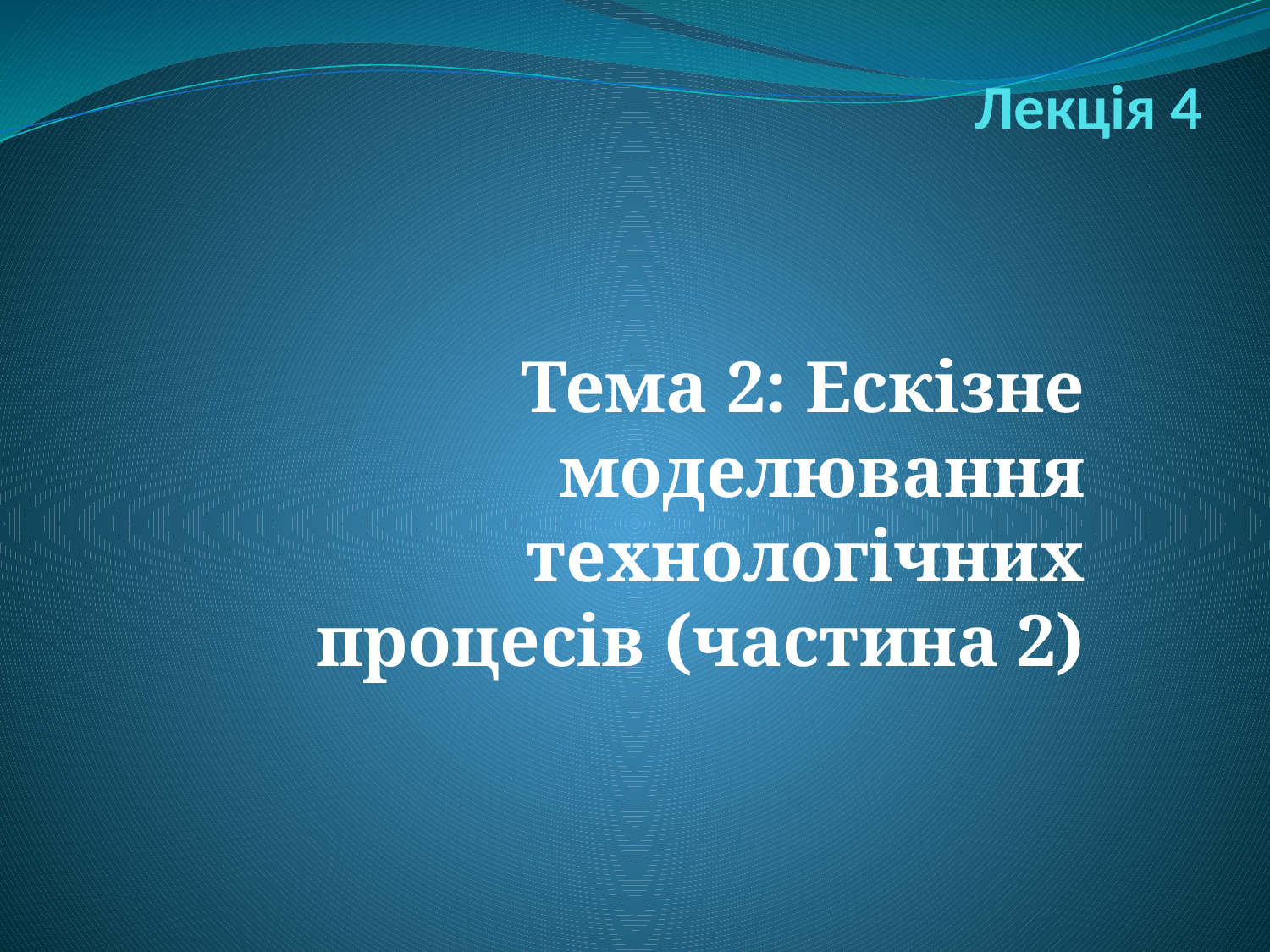

# Лекція 4
Тема 2: Ескізне моделювання технологічних процесів (частина 2)